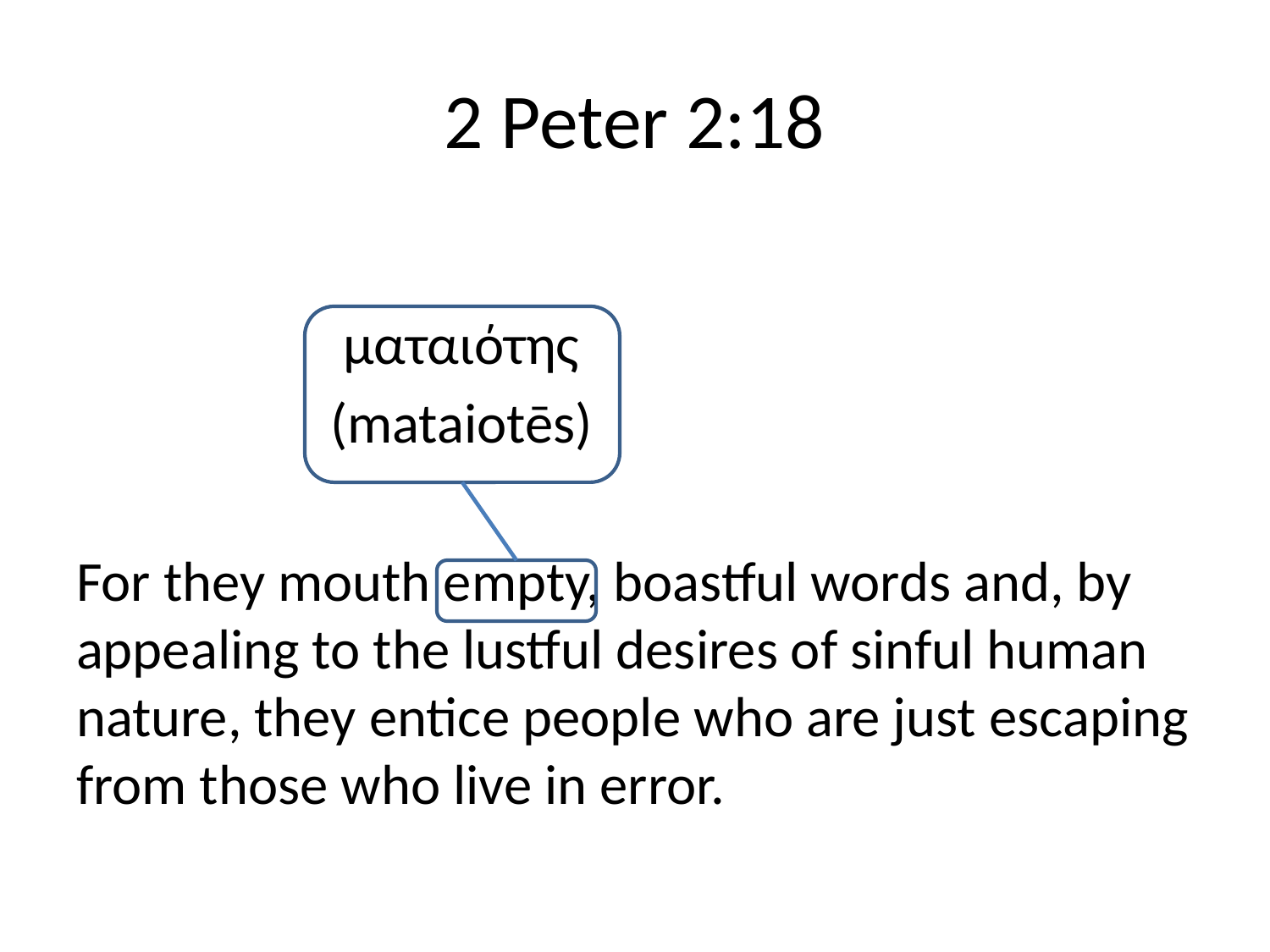

# 2 Peter 2:18

		 ματαιότης
		(mataiotēs)

For they mouth empty, boastful words and, by appealing to the lustful desires of sinful human nature, they entice people who are just escaping from those who live in error.